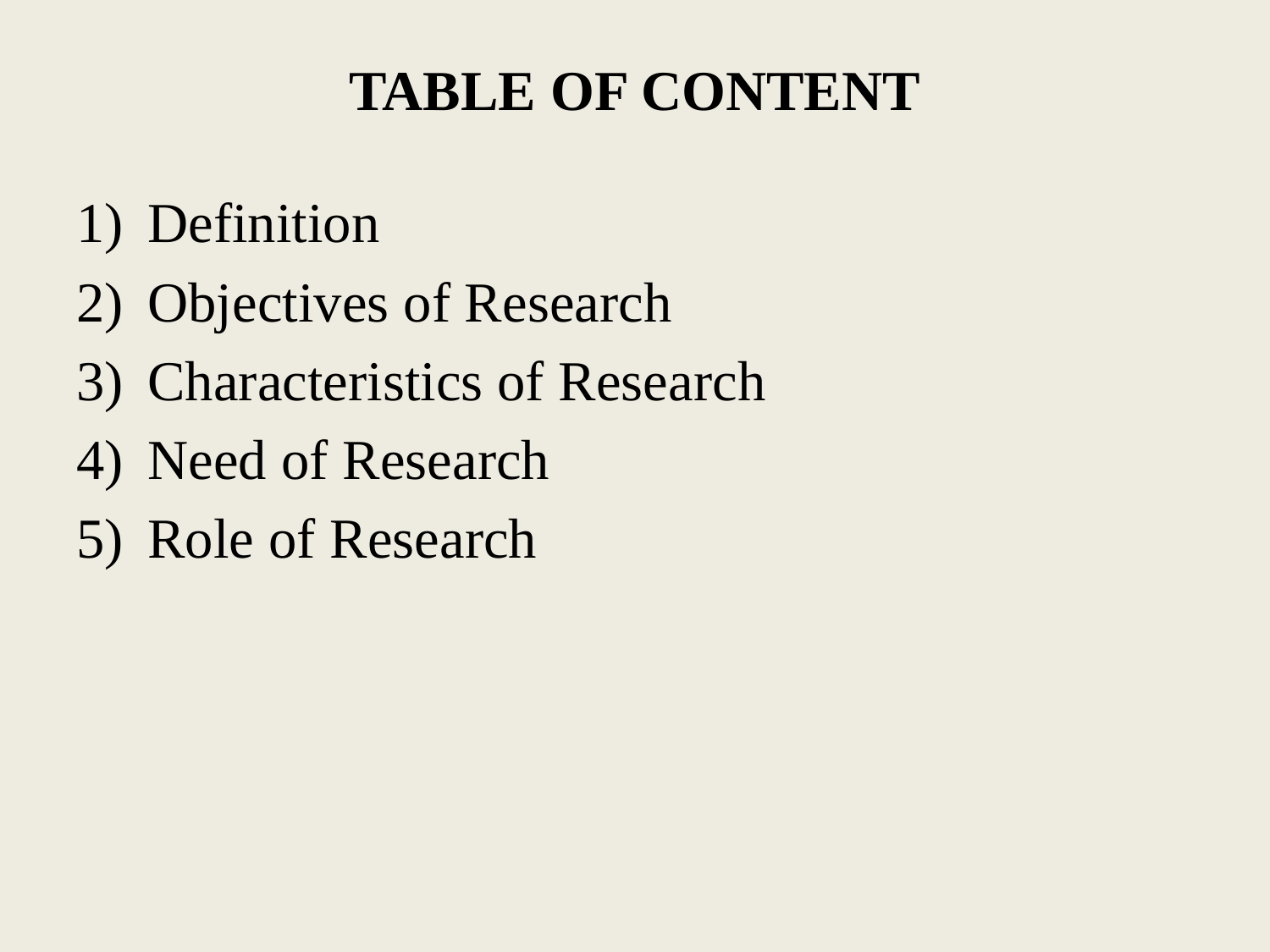

# TABLE OF CONTENT
Definition
Objectives of Research
Characteristics of Research
Need of Research
Role of Research